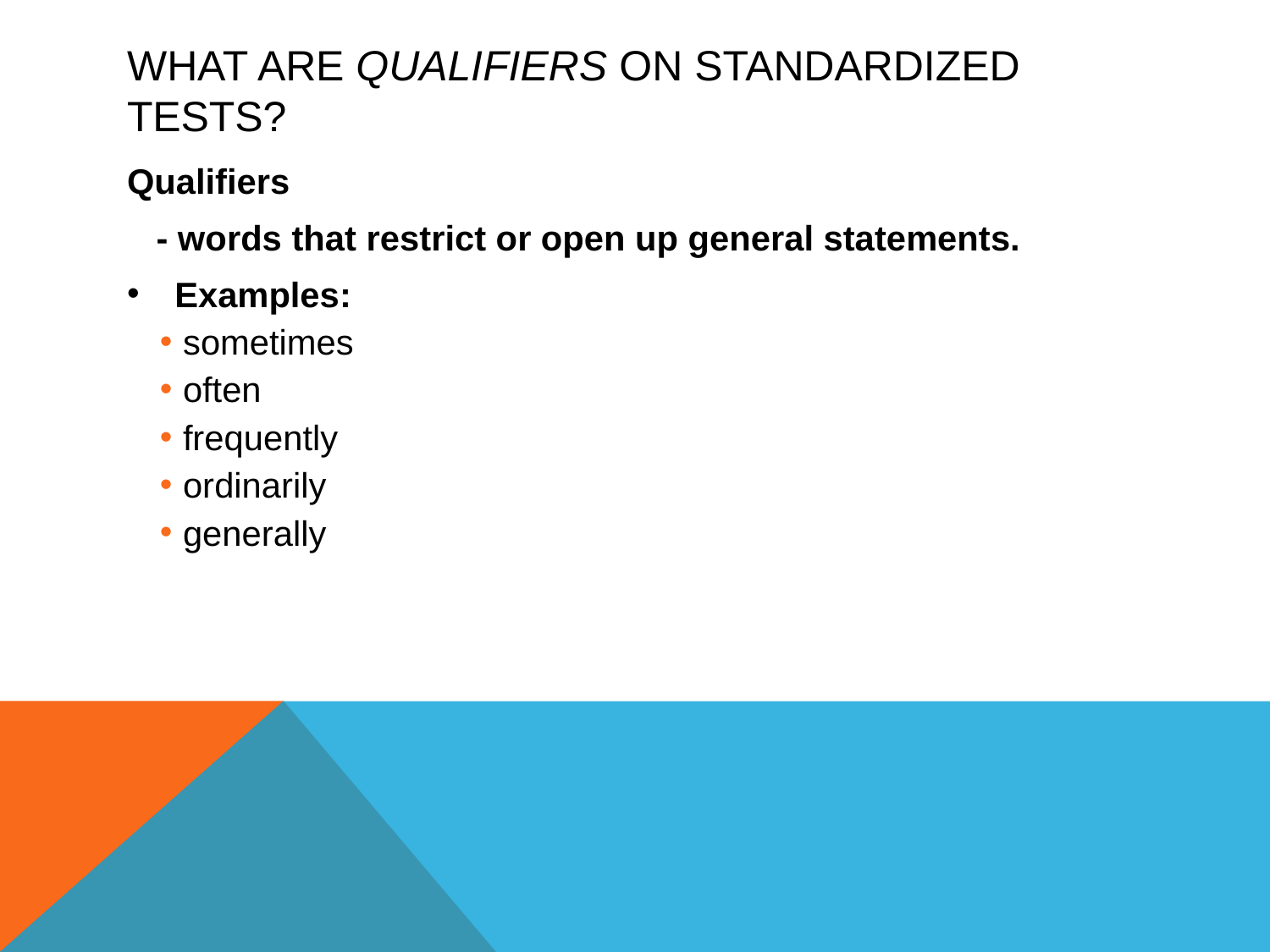

# What are qualifiers on standardized tests?
Qualifiers
   - words that restrict or open up general statements.
Examples:
sometimes
often
frequently
ordinarily
generally